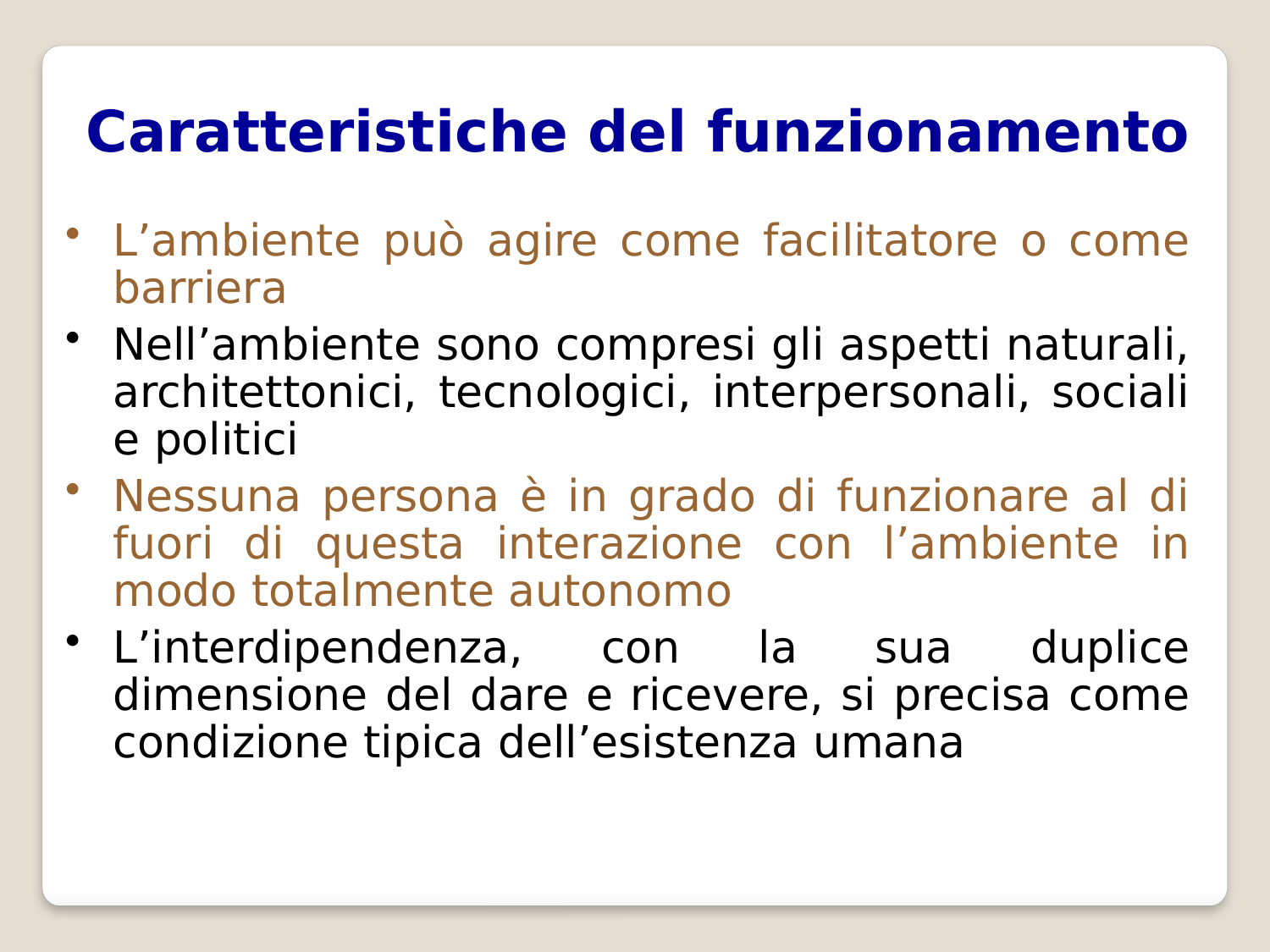

Caratteristiche del funzionamento
L’ambiente può agire come facilitatore o come barriera
Nell’ambiente sono compresi gli aspetti naturali, architettonici, tecnologici, interpersonali, sociali e politici
Nessuna persona è in grado di funzionare al di fuori di questa interazione con l’ambiente in modo totalmente autonomo
L’interdipendenza, con la sua duplice dimensione del dare e ricevere, si precisa come condizione tipica dell’esistenza umana